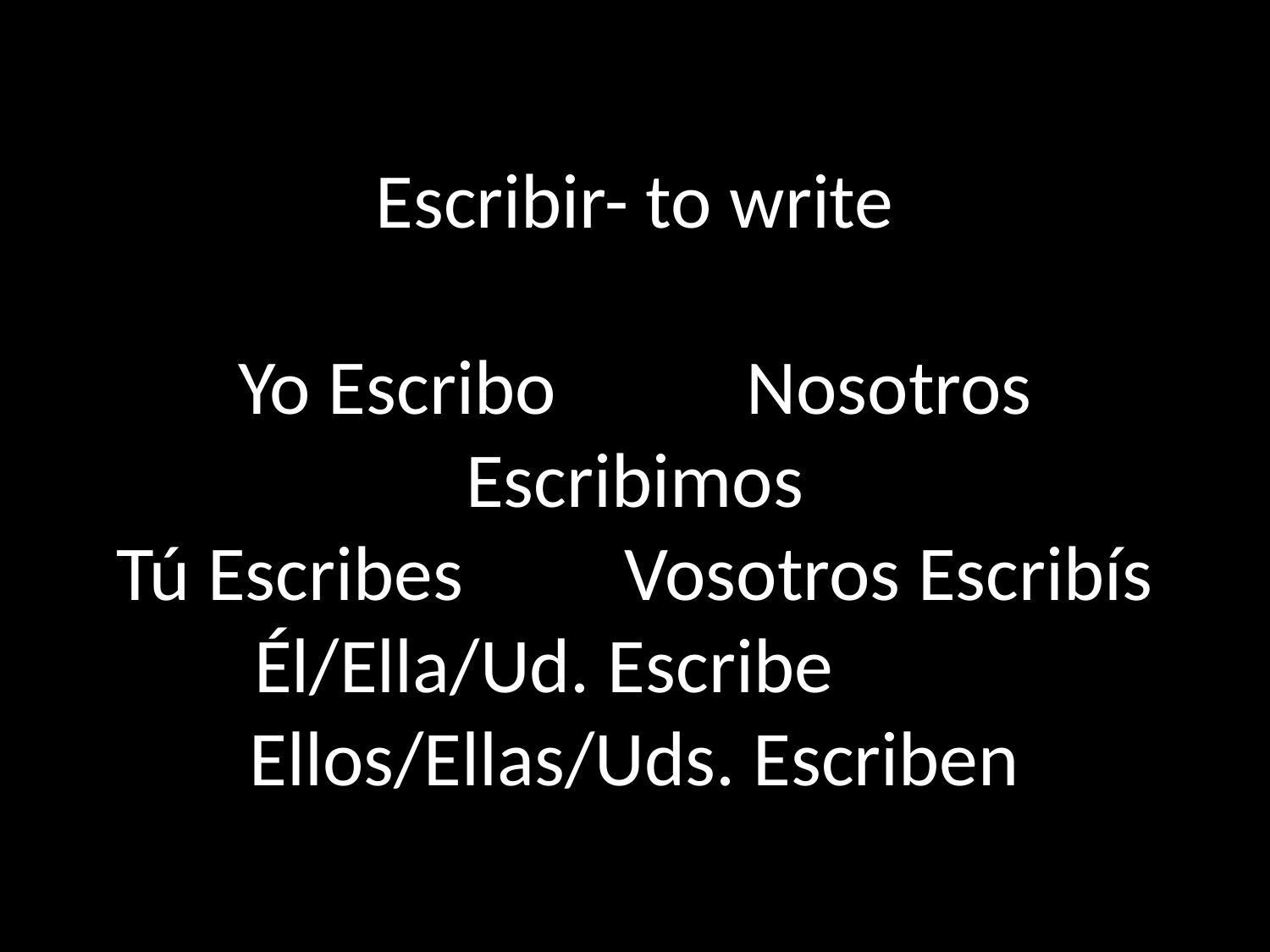

# Escribir- to write Yo Escribo		Nosotros Escribimos Tú Escribes		Vosotros Escribís Él/Ella/Ud. Escribe Ellos/Ellas/Uds. Escriben